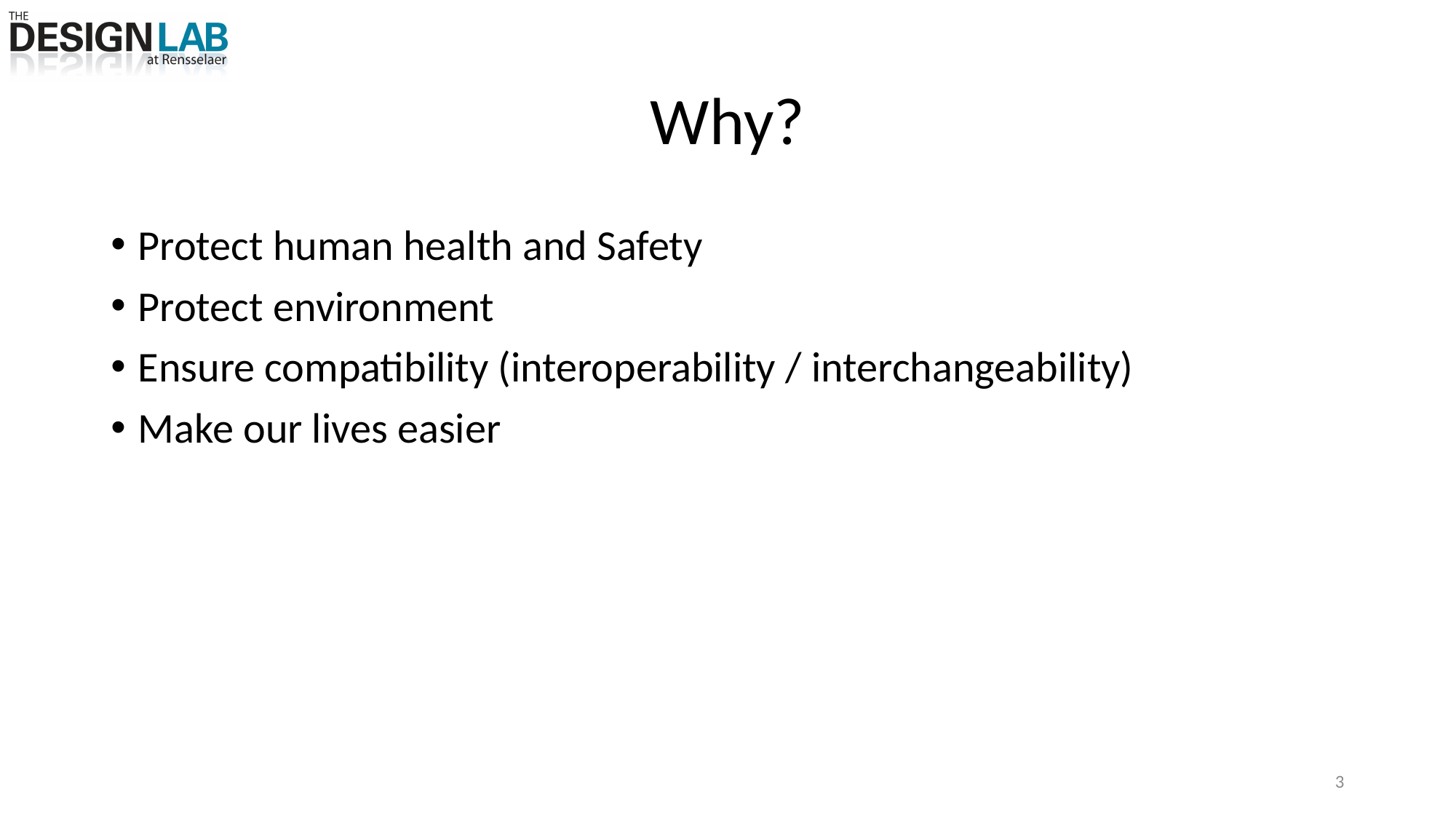

# Why?
Protect human health and Safety
Protect environment
Ensure compatibility (interoperability / interchangeability)
Make our lives easier

3